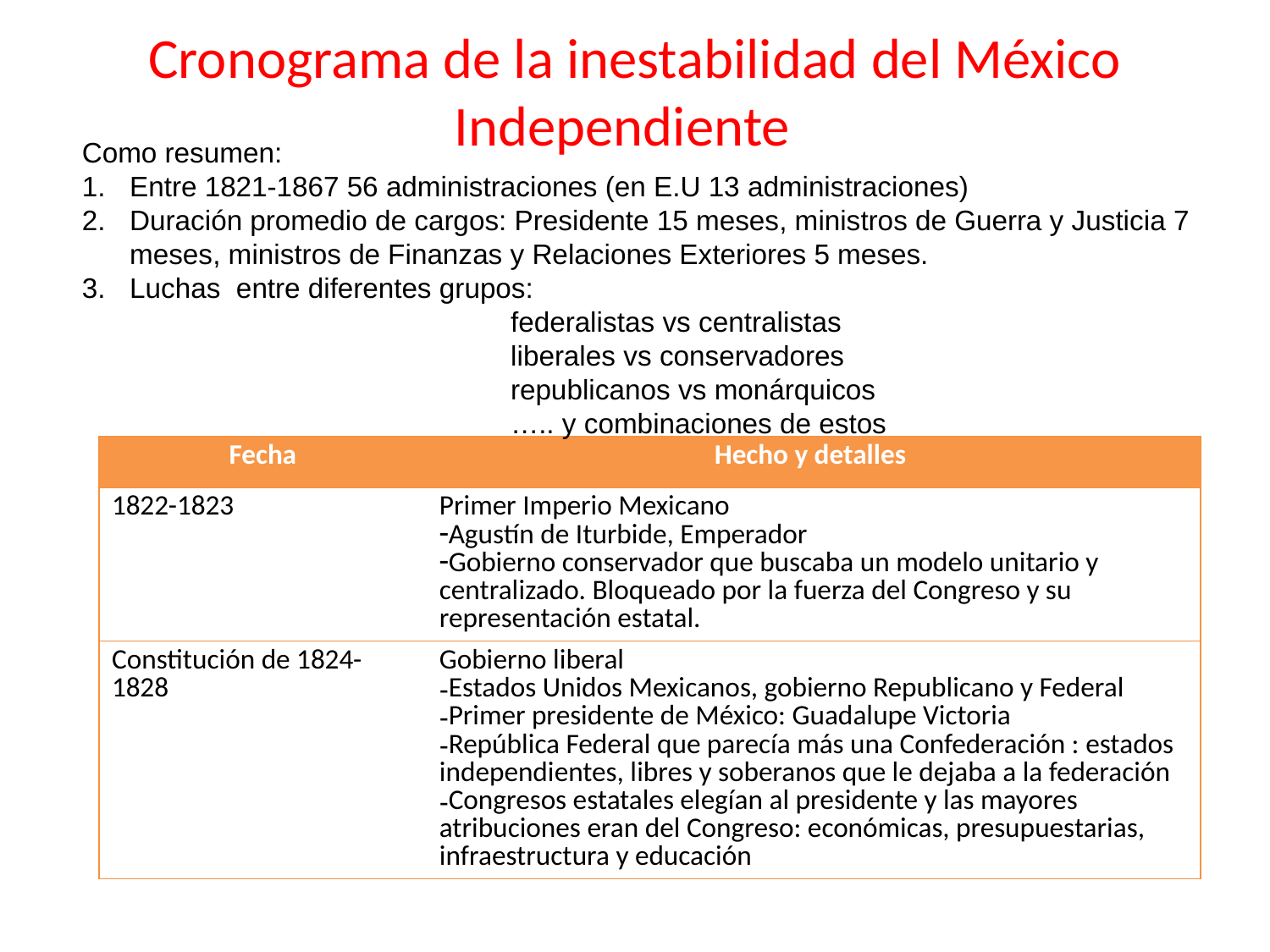

Cronograma de la inestabilidad del México Independiente
Como resumen:
Entre 1821-1867 56 administraciones (en E.U 13 administraciones)
Duración promedio de cargos: Presidente 15 meses, ministros de Guerra y Justicia 7 meses, ministros de Finanzas y Relaciones Exteriores 5 meses.
Luchas  entre diferentes grupos:
				federalistas vs centralistas
				liberales vs conservadores
				republicanos vs monárquicos
				….. y combinaciones de estos
| Fecha | Hecho y detalles |
| --- | --- |
| 1822-1823 | Primer Imperio Mexicano Agustín de Iturbide, Emperador Gobierno conservador que buscaba un modelo unitario y centralizado. Bloqueado por la fuerza del Congreso y su representación estatal. |
| Constitución de 1824-1828 | Gobierno liberal Estados Unidos Mexicanos, gobierno Republicano y Federal Primer presidente de México: Guadalupe Victoria República Federal que parecía más una Confederación : estados independientes, libres y soberanos que le dejaba a la federación Congresos estatales elegían al presidente y las mayores atribuciones eran del Congreso: económicas, presupuestarias, infraestructura y educación |